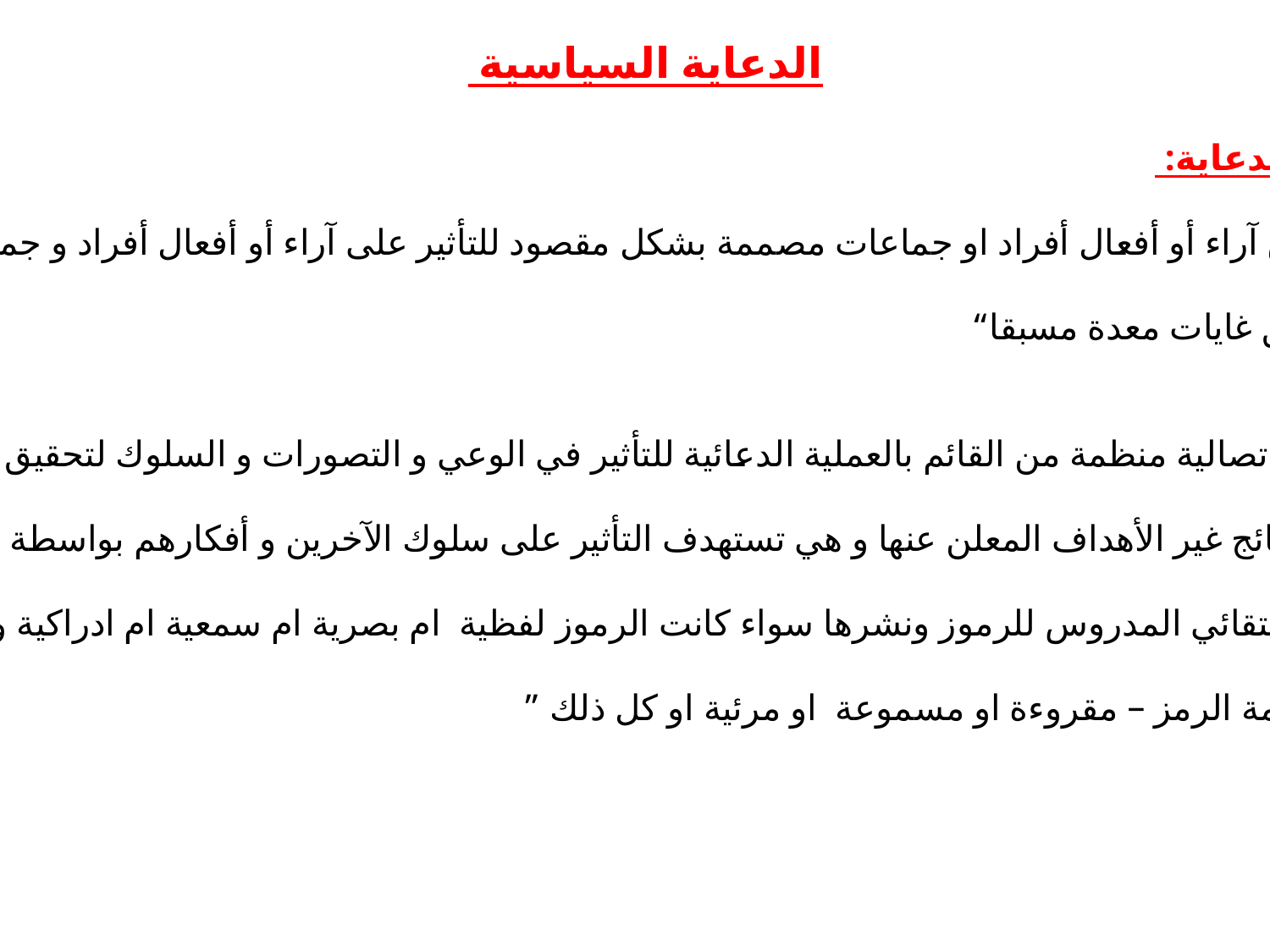

الدعاية السياسية
تعريف الدعاية:

التعبير عن آراء أو أفعال أفراد او جماعات مصممة بشكل مقصود للتأثير على آراء أو أفعال أفراد و جماعات

أخرى وفق غايات معدة مسبقا“

” محاولة اتصالية منظمة من القائم بالعملية الدعائية للتأثير في الوعي و التصورات و السلوك لتحقيق هدف محدد“

”تحقيق نتائج غير الأهداف المعلن عنها و هي تستهدف التأثير على سلوك الآخرين و أفكارهم بواسطة الاستخدام

 الذكي الانتقائي المدروس للرموز ونشرها سواء كانت الرموز لفظية  ام بصرية ام سمعية ام ادراكية و التركيز

 على الكلمة الرمز – مقروءة او مسموعة  او مرئية او كل ذلك ”